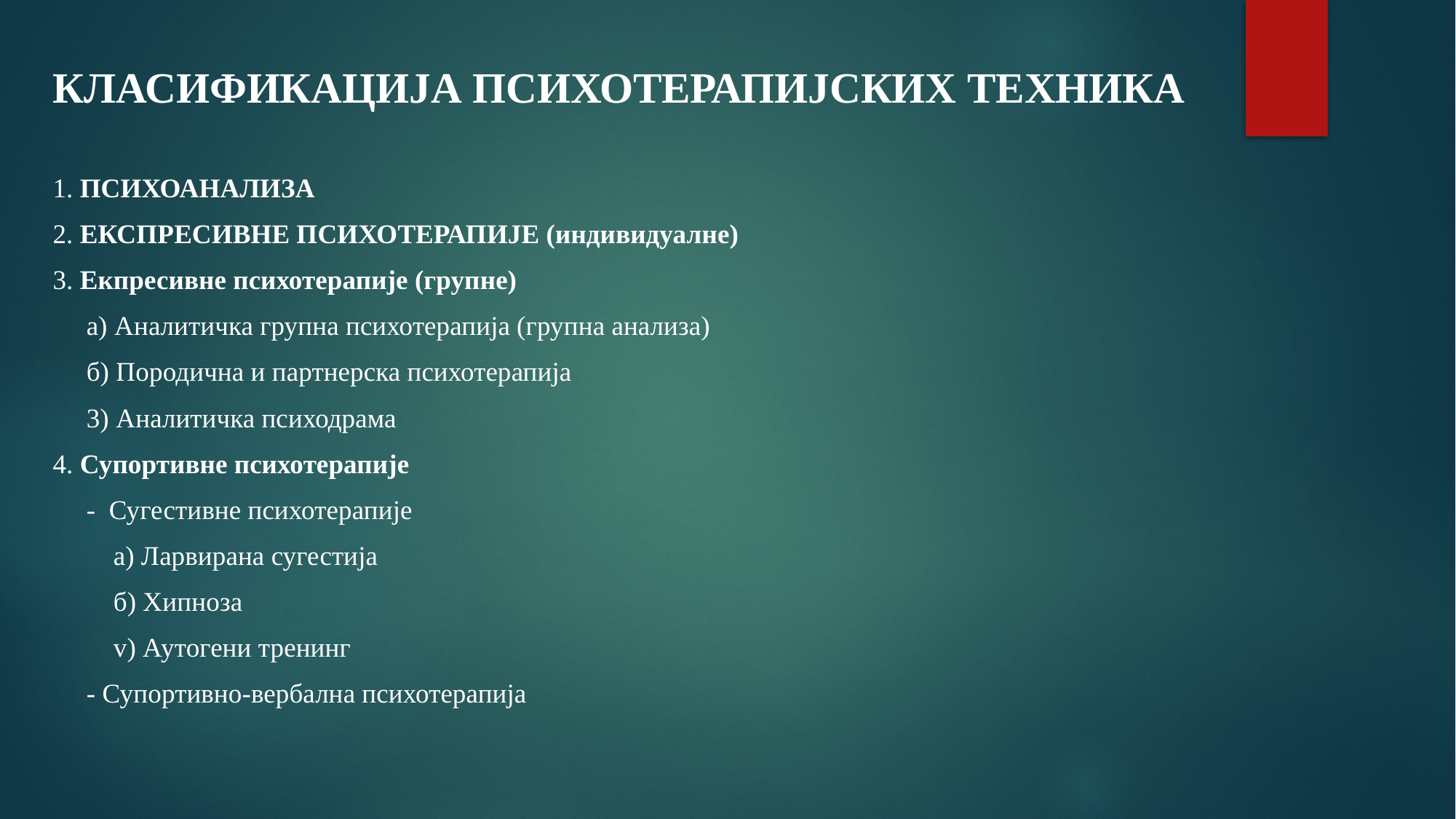

КЛАСИФИКАЦИЈА ПСИХОТЕРАПИЈСКИХ ТЕХНИКА

1. ПСИХОАНАЛИЗА
2. ЕКСПРЕСИВНЕ ПСИХОТЕРАПИЈЕ (индивидуалне)
3. Екпресивне психотерапије (групне)
     а) Аналитичка групна психотерапија (групна анализа)
     б) Породична и партнерска психотерапија
     3) Аналитичка психодрама
4. Супортивне психотерапије
     -  Сугестивне психотерапије
         а) Ларвирана сугестија
         б) Хипноза
         v) Аутогени тренинг
     - Супортивно-вербална психотерапија